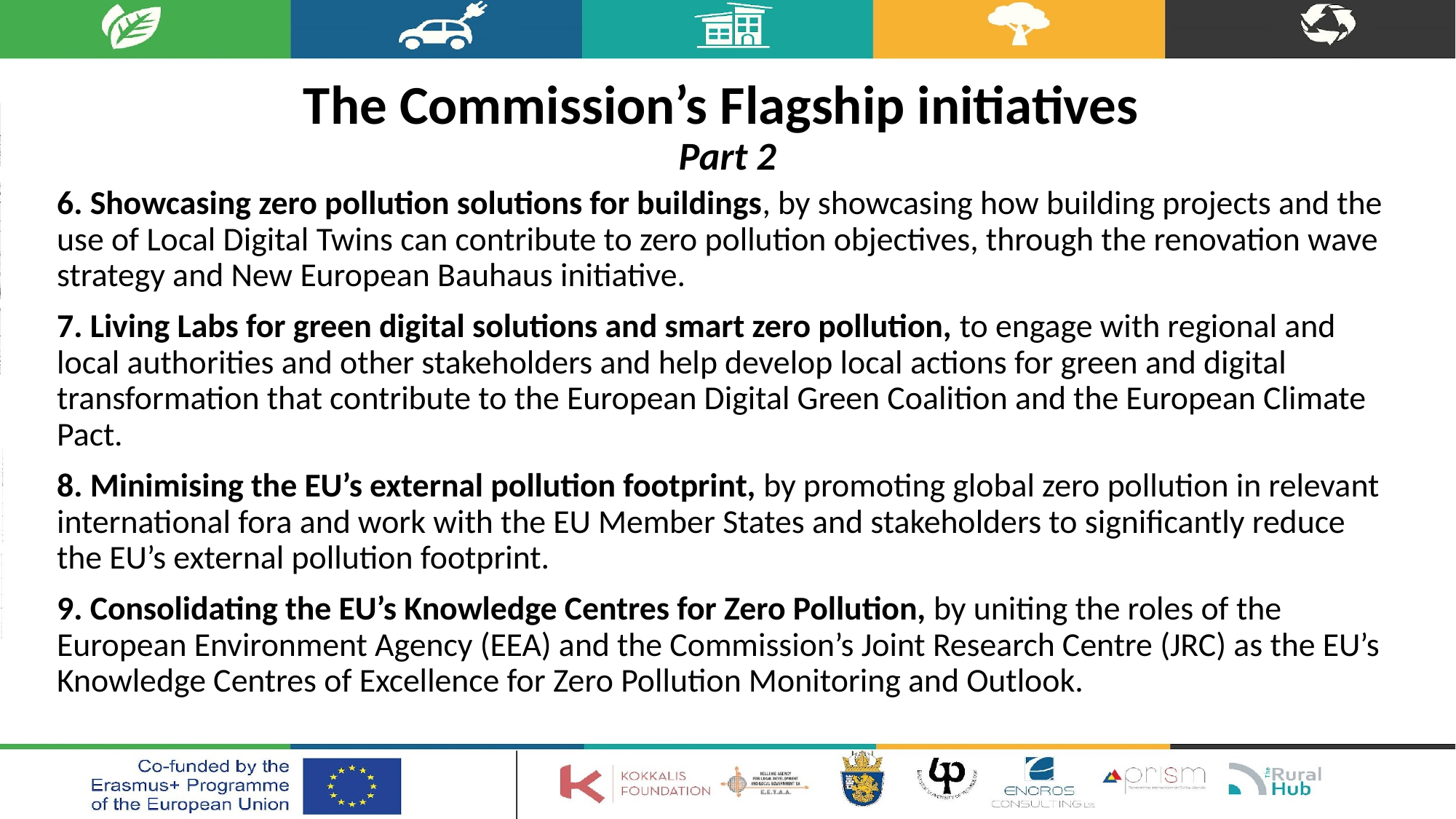

# The Commission’s Flagship initiatives Part 2
6. Showcasing zero pollution solutions for buildings, by showcasing how building projects and the use of Local Digital Twins can contribute to zero pollution objectives, through the renovation wave strategy and New European Bauhaus initiative.
7. Living Labs for green digital solutions and smart zero pollution, to engage with regional and local authorities and other stakeholders and help develop local actions for green and digital transformation that contribute to the European Digital Green Coalition and the European Climate Pact.
8. Minimising the EU’s external pollution footprint, by promoting global zero pollution in relevant international fora and work with the EU Member States and stakeholders to significantly reduce the EU’s external pollution footprint.
9. Consolidating the EU’s Knowledge Centres for Zero Pollution, by uniting the roles of the European Environment Agency (EEA) and the Commission’s Joint Research Centre (JRC) as the EU’s Knowledge Centres of Excellence for Zero Pollution Monitoring and Outlook.